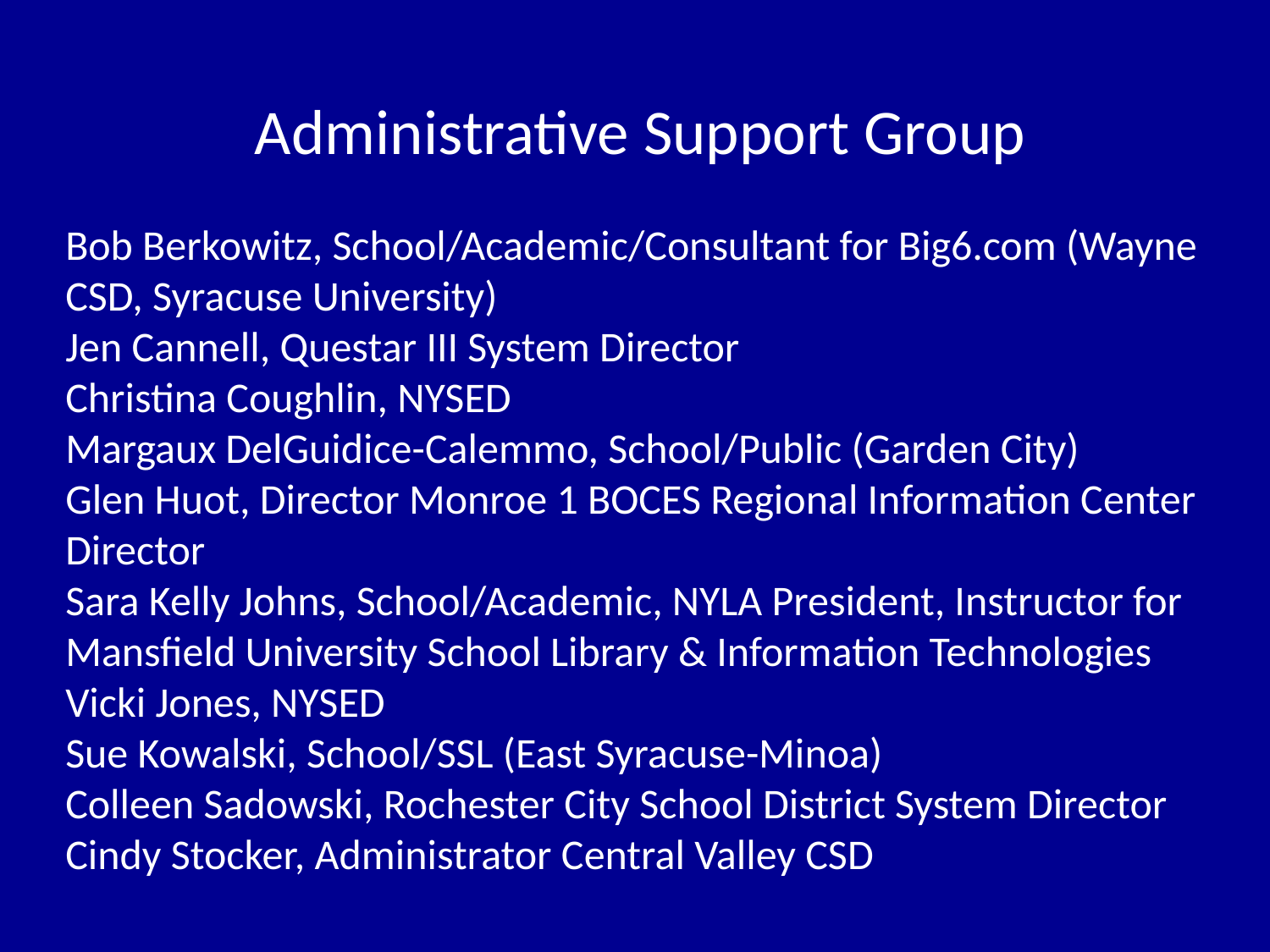

Administrative Support Group

Bob Berkowitz, School/Academic/Consultant for Big6.com (Wayne CSD, Syracuse University)
Jen Cannell, Questar III System Director
Christina Coughlin, NYSED
Margaux DelGuidice-Calemmo, School/Public (Garden City)
Glen Huot, Director Monroe 1 BOCES Regional Information Center Director
Sara Kelly Johns, School/Academic, NYLA President, Instructor for Mansfield University School Library & Information Technologies
Vicki Jones, NYSED
Sue Kowalski, School/SSL (East Syracuse-Minoa)
Colleen Sadowski, Rochester City School District System Director
Cindy Stocker, Administrator Central Valley CSD